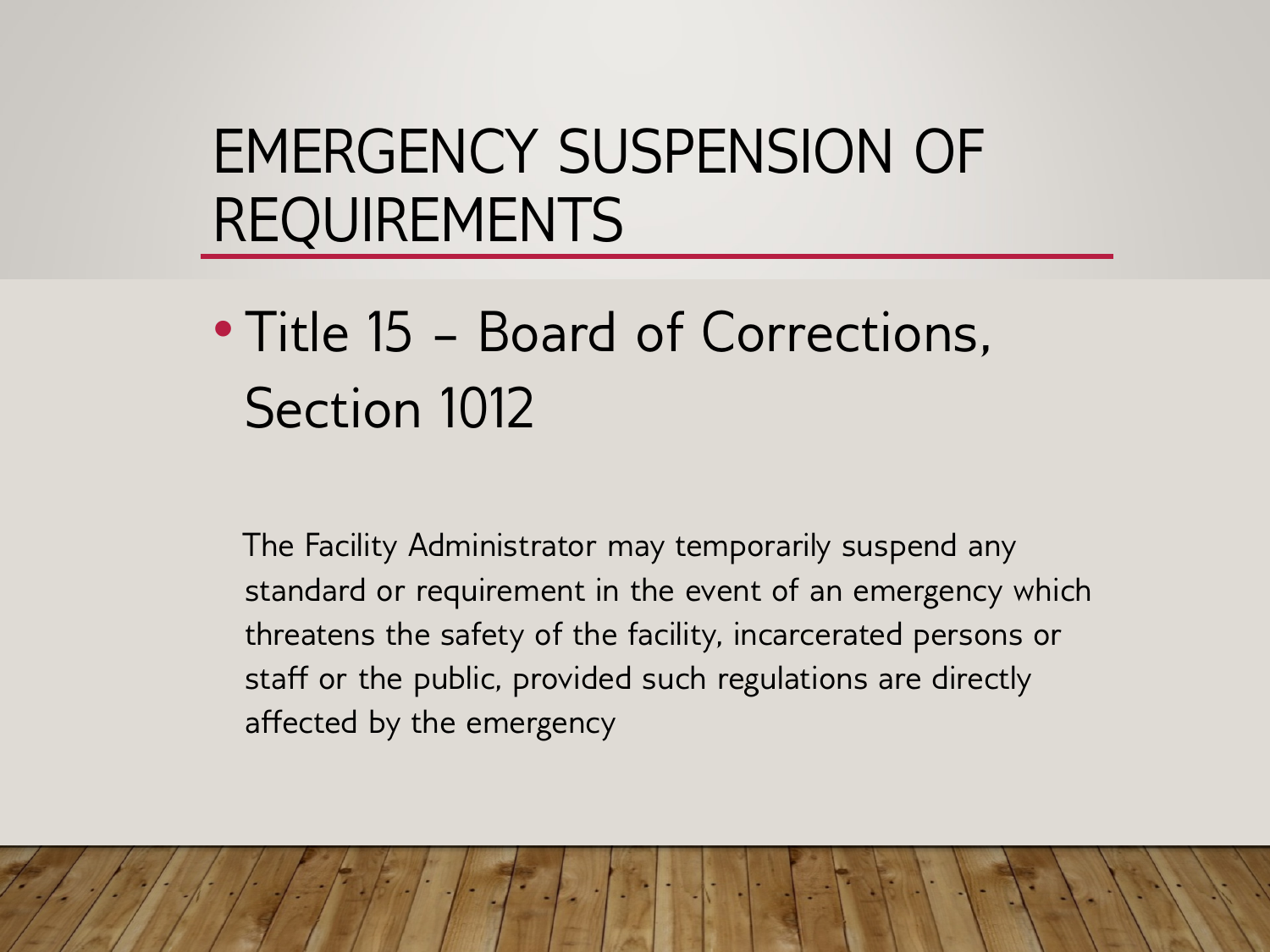

# EMERGENCY SUSPENSION OF REQUIREMENTS
Title 15 – Board of Corrections, Section 1012

   The Facility Administrator may temporarily suspend any standard or requirement in the event of an emergency which threatens the safety of the facility, incarcerated persons or staff or the public, provided such regulations are directly affected by the emergency